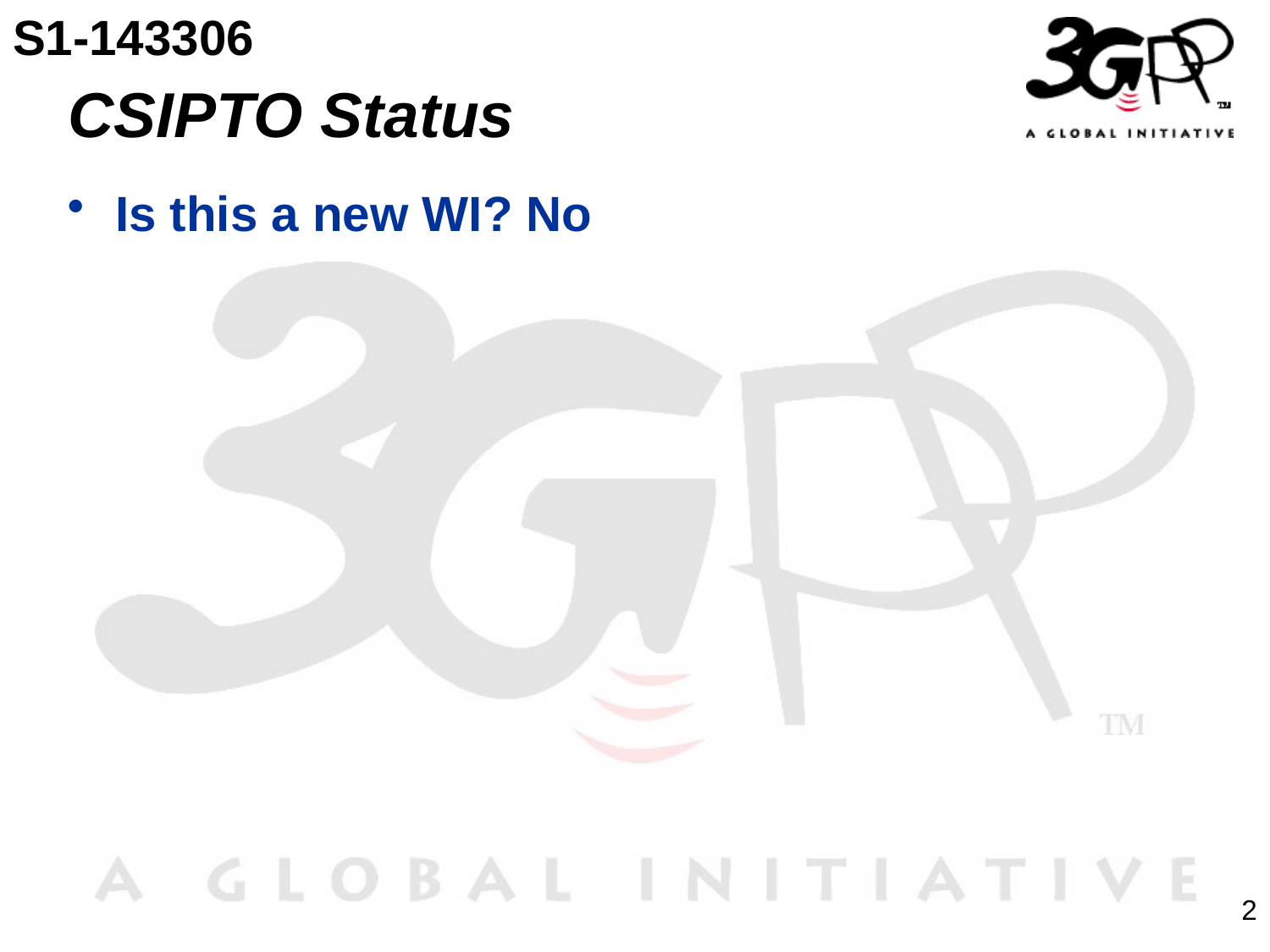

S1-143306
# CSIPTO Status
Is this a new WI? No

2